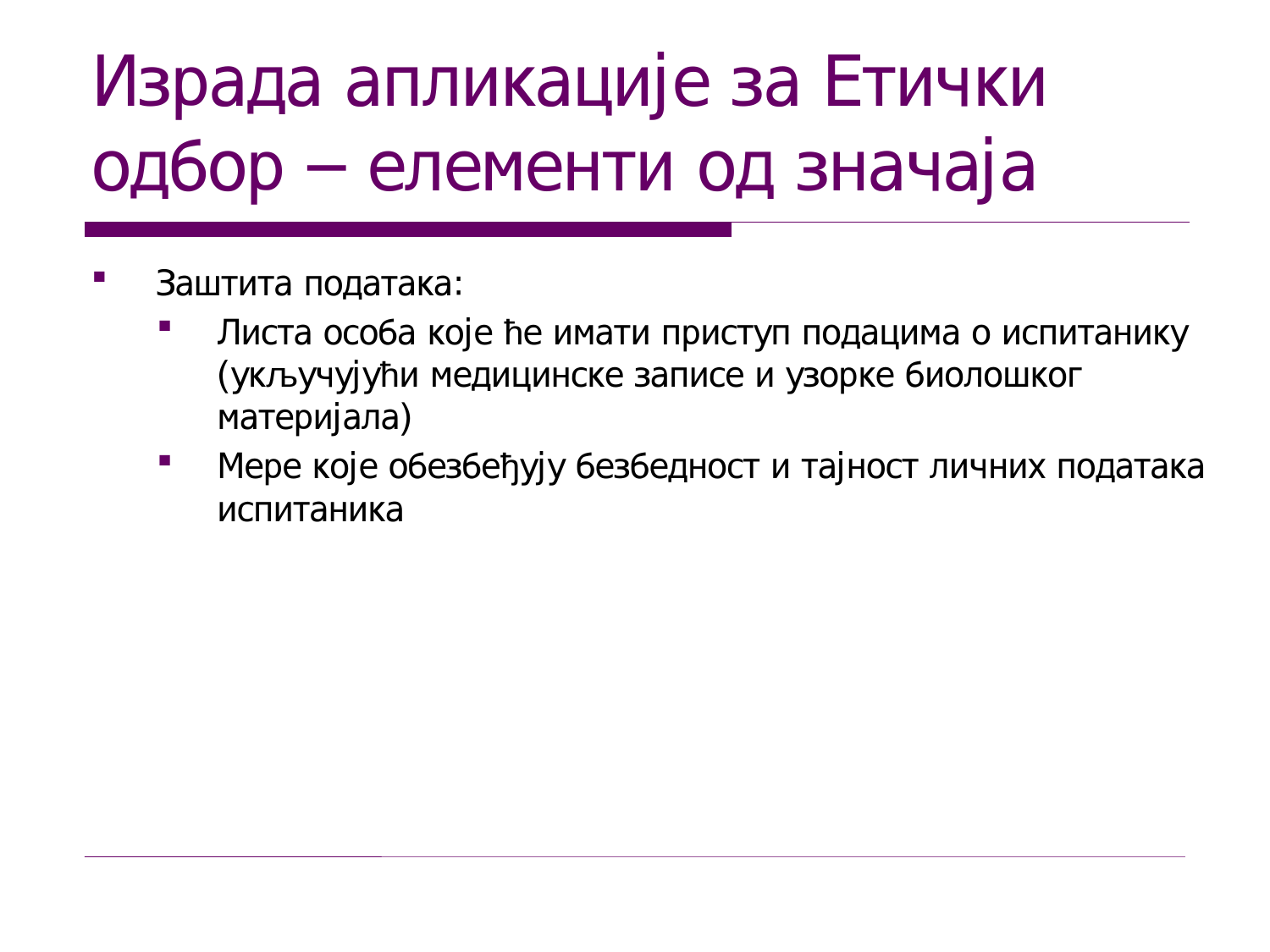

# Израда апликације за Етички одбор – елементи од значаја
Заштита података:
Листа особа које ће имати приступ подацима о испитанику (укључујући медицинске записе и узорке биолошког материјала)
Мере које обезбеђују безбедност и тајност личних података испитаника